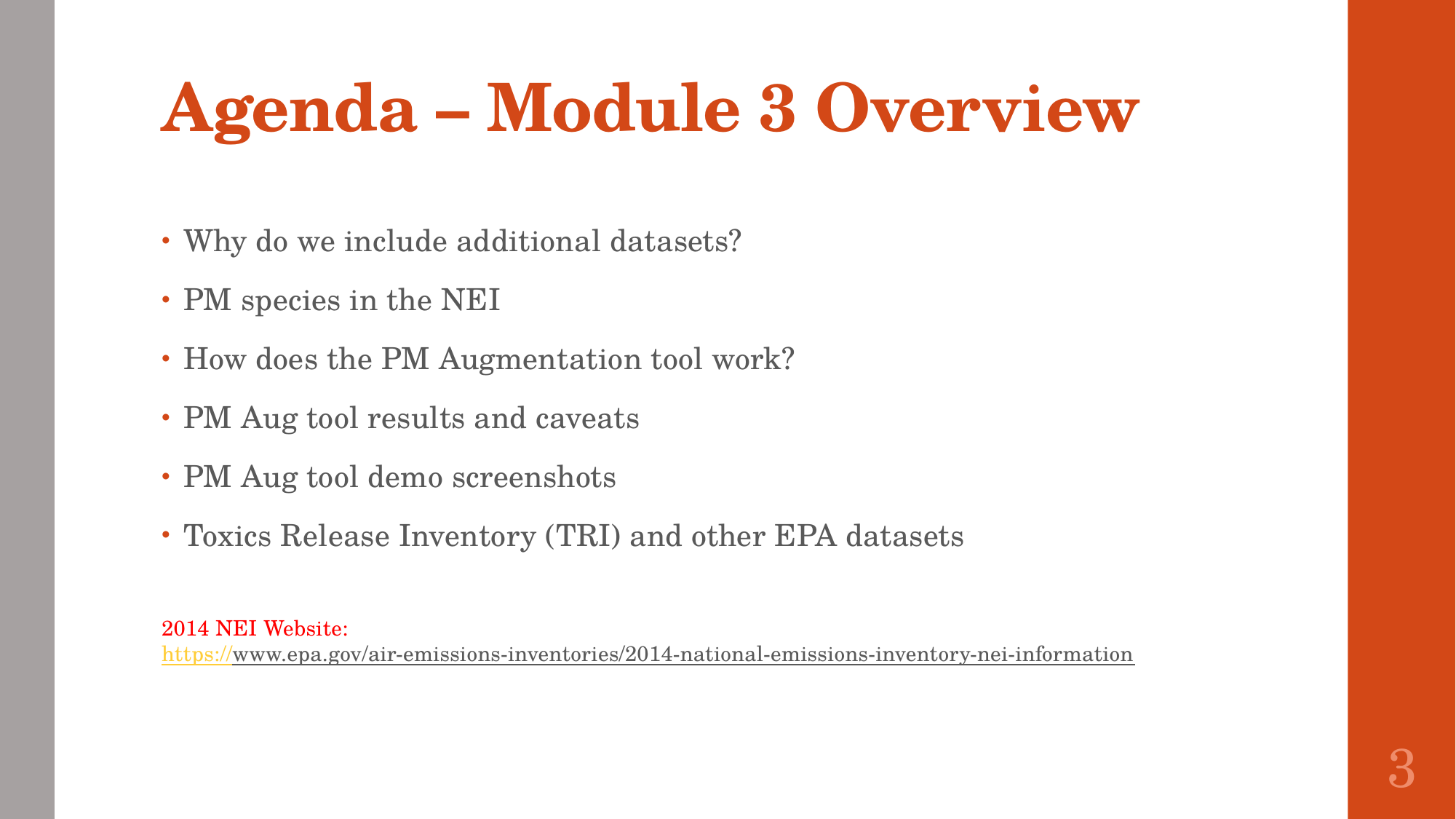

# Agenda – Module 3 Overview
Why do we include additional datasets?
PM species in the NEI
How does the PM Augmentation tool work?
PM Aug tool results and caveats
PM Aug tool demo screenshots
Toxics Release Inventory (TRI) and other EPA datasets

2014 NEI Website:
https://www.epa.gov/air-emissions-inventories/2014-national-emissions-inventory-nei-information

3